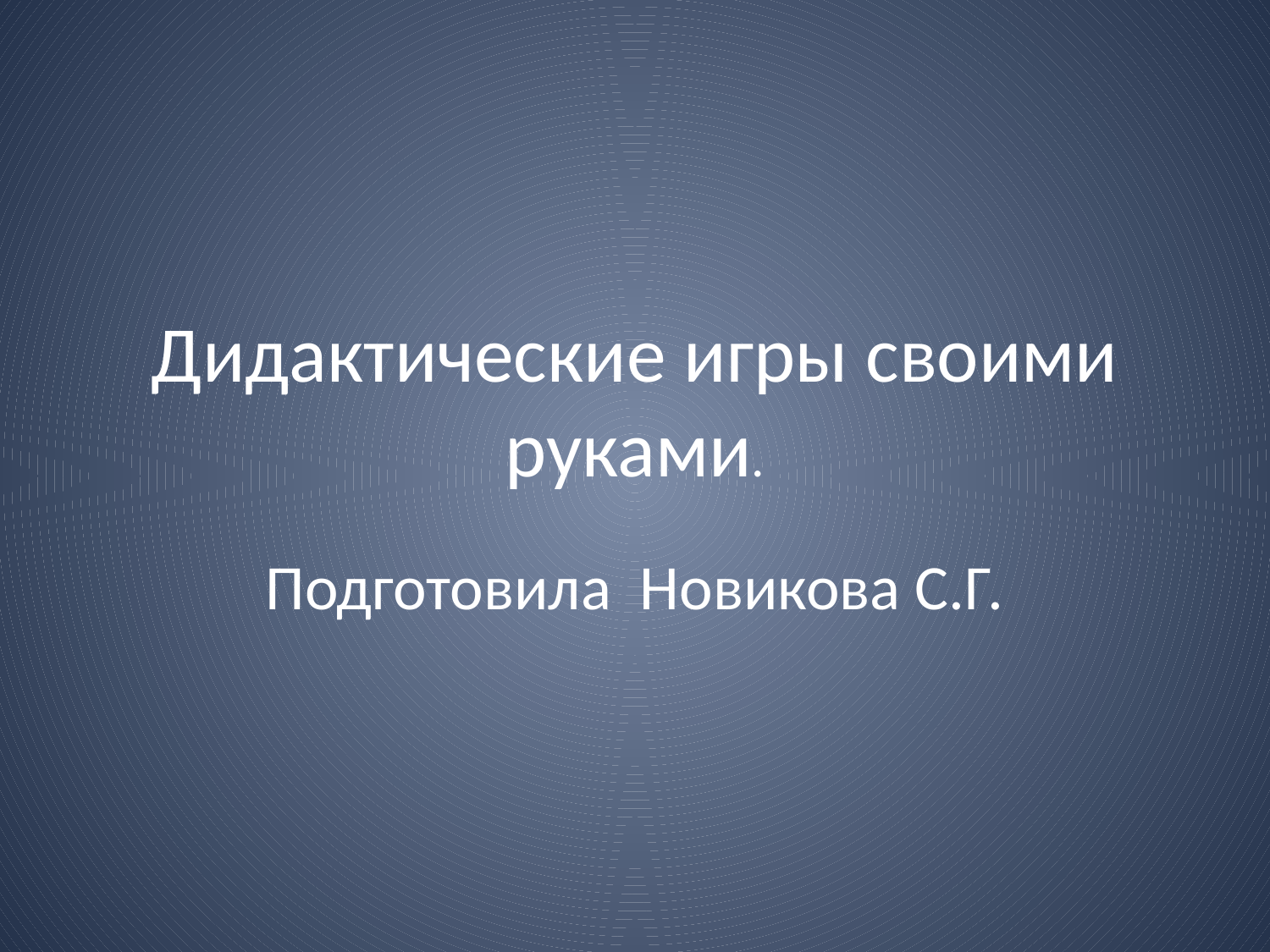

# Дидактические игры своими руками.
Подготовила  Новикова С.Г.